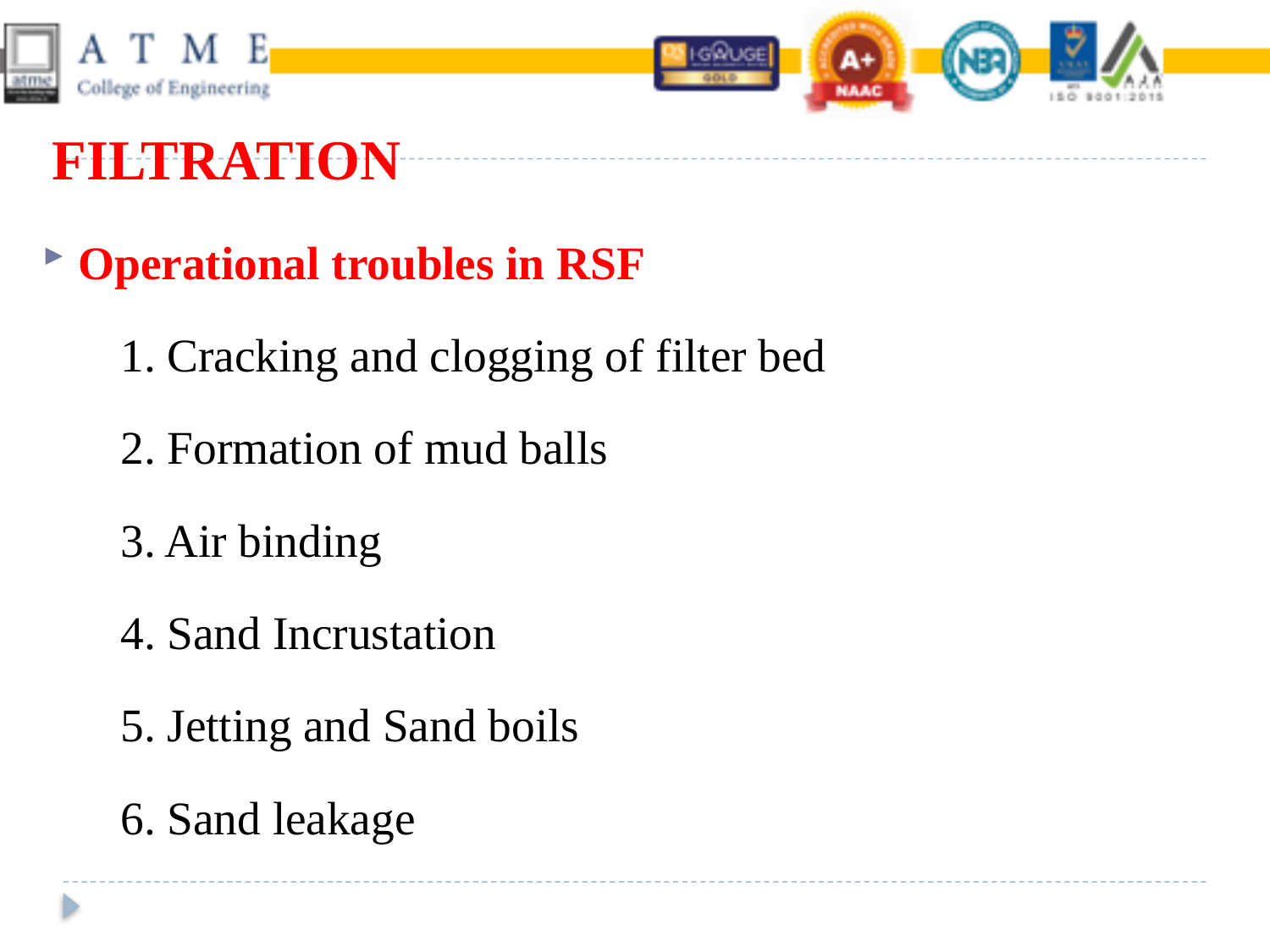

# FILTRATION
Operational troubles in RSF
1. Cracking and clogging of filter bed
2. Formation of mud balls
3. Air binding
4. Sand Incrustation
5. Jetting and Sand boils
6. Sand leakage